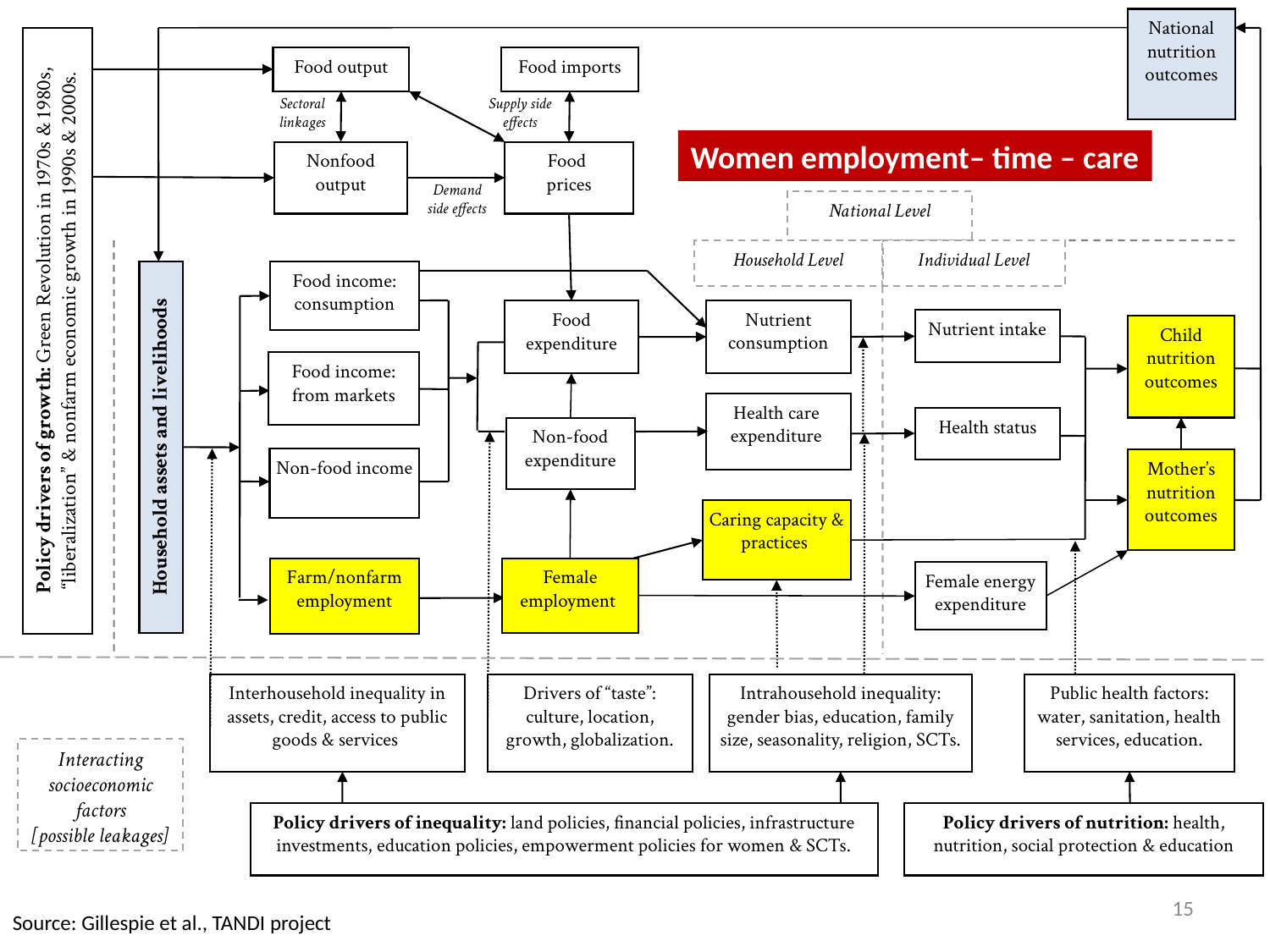

National nutrition outcomes
Policy drivers of growth: Green Revolution in 1970s & 1980s, “liberalization” & nonfarm economic growth in 1990s & 2000s.

Food output
Food imports
Sectoral linkages
Supply side effects
Nonfood output
Food
prices
Demand side effects
National Level
Household Level
Individual Level
Household assets and livelihoods

Food income: consumption
Nutrient consumption
Food expenditure
Nutrient intake
Child nutrition outcomes
Food income: from markets
Health care  expenditure

Health status

Non-food expenditure

Non-food income
Mother’s nutrition outcomes

Caring capacity & practices

Farm/nonfarm employment
Female employment

Female energy expenditure
Interhousehold inequality in assets, credit, access to public goods & services

Drivers of “taste”: culture, location, growth, globalization.

Intrahousehold inequality: gender bias, education, family size, seasonality, religion, SCTs.

Public health factors: water, sanitation, health services, education.

Interacting socioeconomic factors
[possible leakages]
Policy drivers of inequality: land policies, financial policies, infrastructure investments, education policies, empowerment policies for women & SCTs.

Policy drivers of nutrition: health, nutrition, social protection & education
Women employment– time – care
15
Source: Gillespie et al., TANDI project